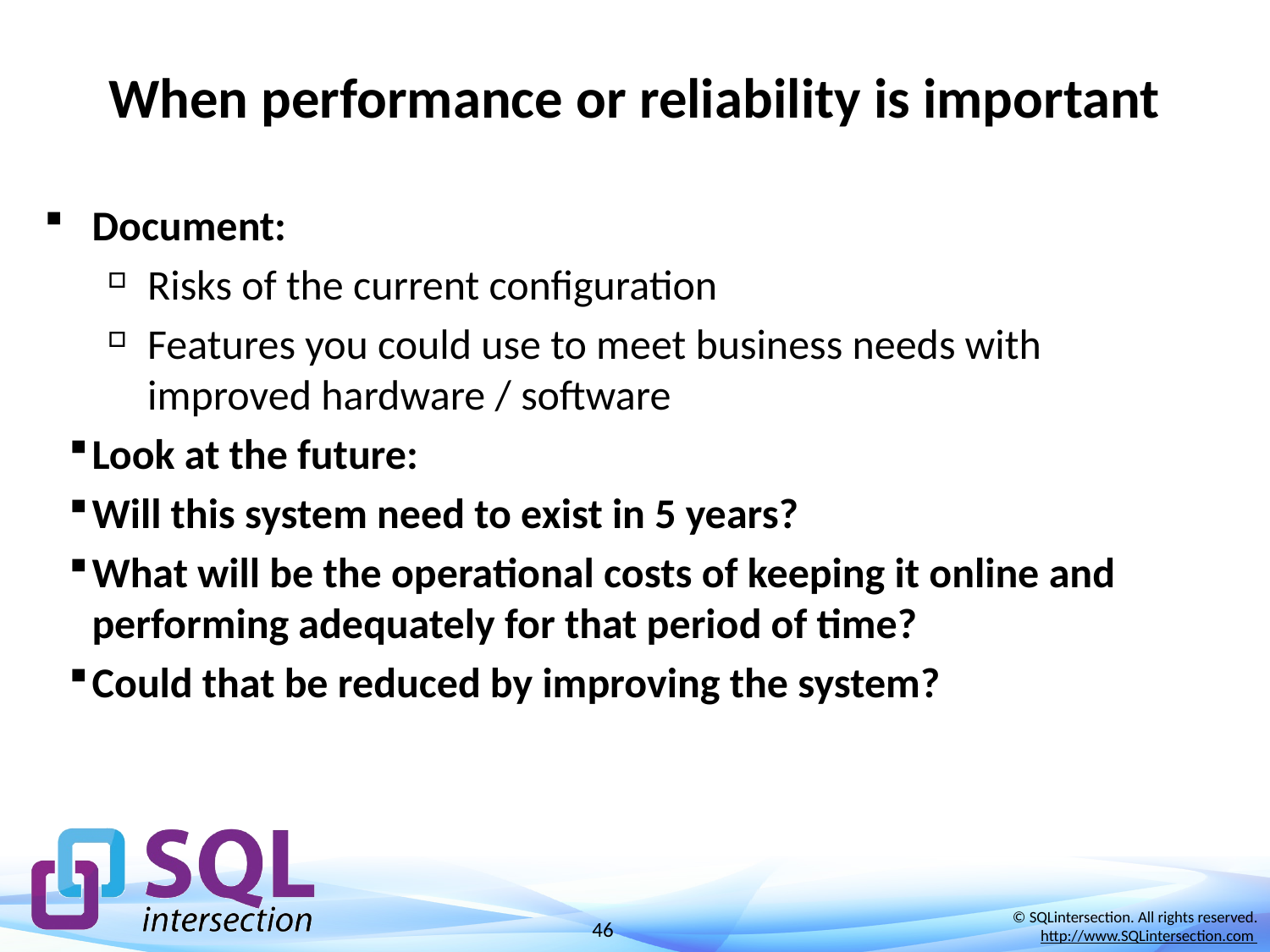

# When performance or reliability is important
Document:
Risks of the current configuration
Features you could use to meet business needs with improved hardware / software
Look at the future:
Will this system need to exist in 5 years?
What will be the operational costs of keeping it online and performing adequately for that period of time?
Could that be reduced by improving the system?